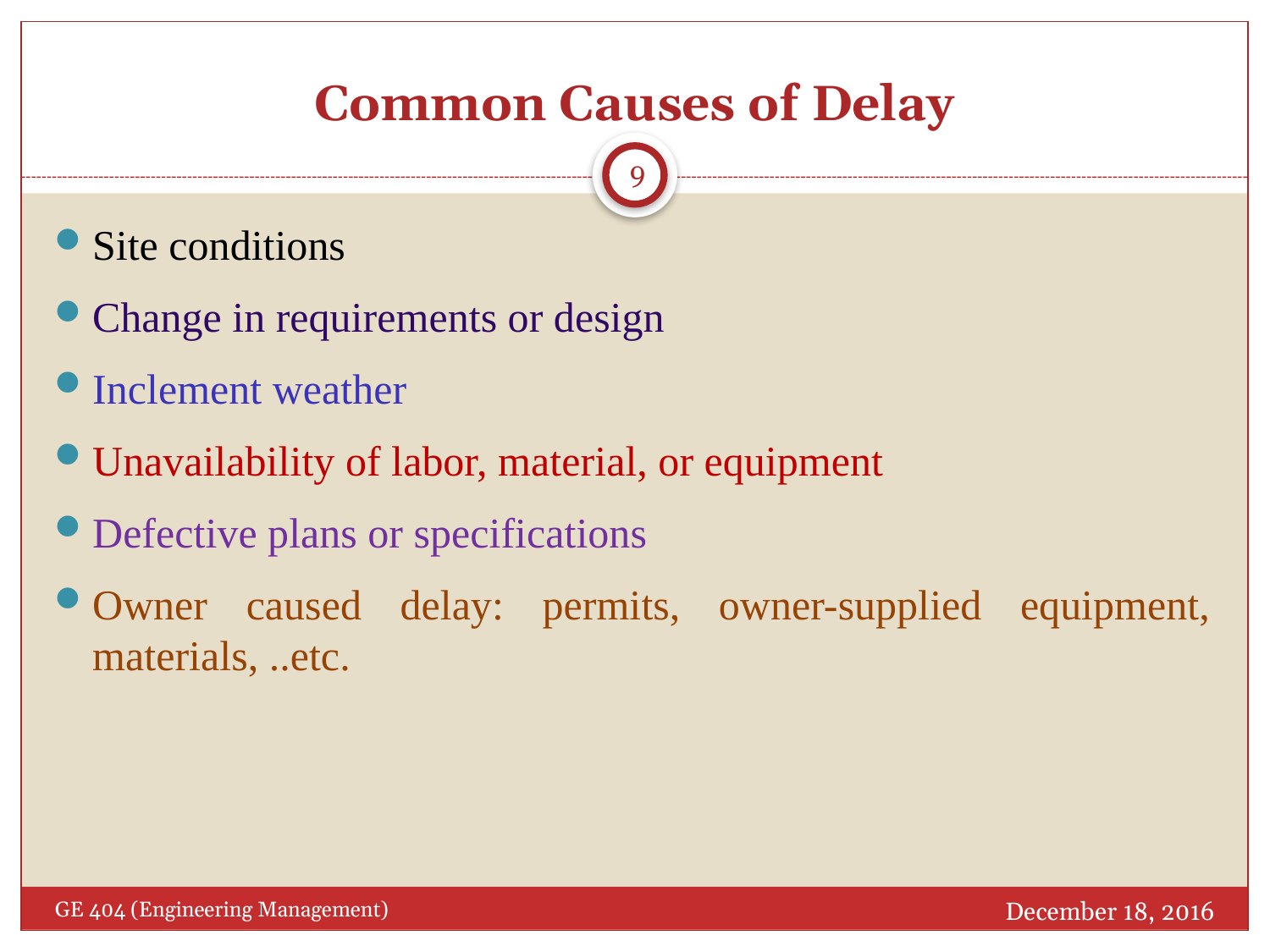

# Common Causes of Delay
9
Site conditions
Change in requirements or design
Inclement weather
Unavailability of labor, material, or equipment
Defective plans or specifications
Owner caused delay: permits, owner-supplied equipment, materials, ..etc.

December 18, 2016
GE 404 (Engineering Management)